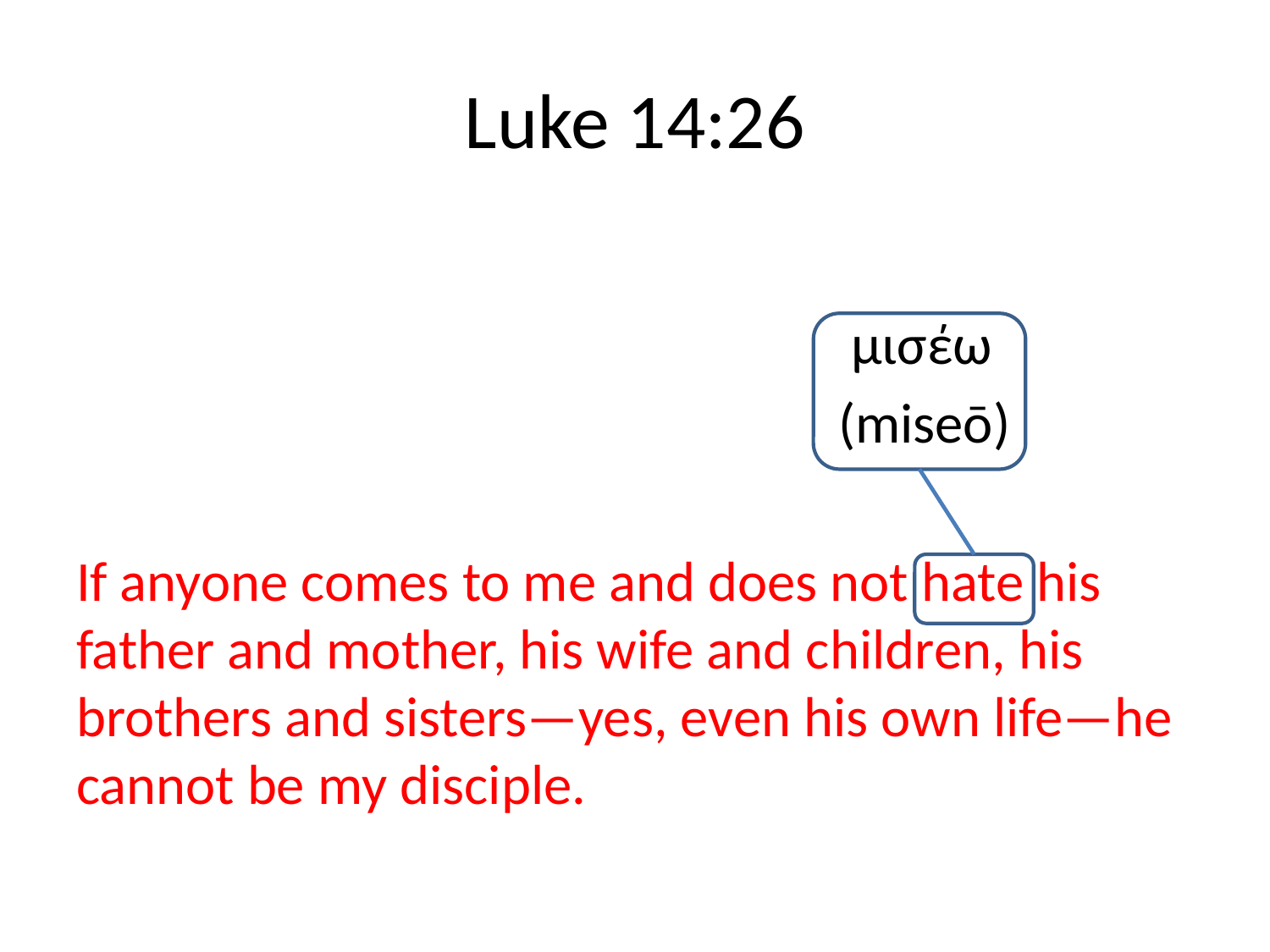

# Luke 14:26

						 μισέω
						(miseō)

If anyone comes to me and does not hate his father and mother, his wife and children, his brothers and sisters—yes, even his own life—he cannot be my disciple.